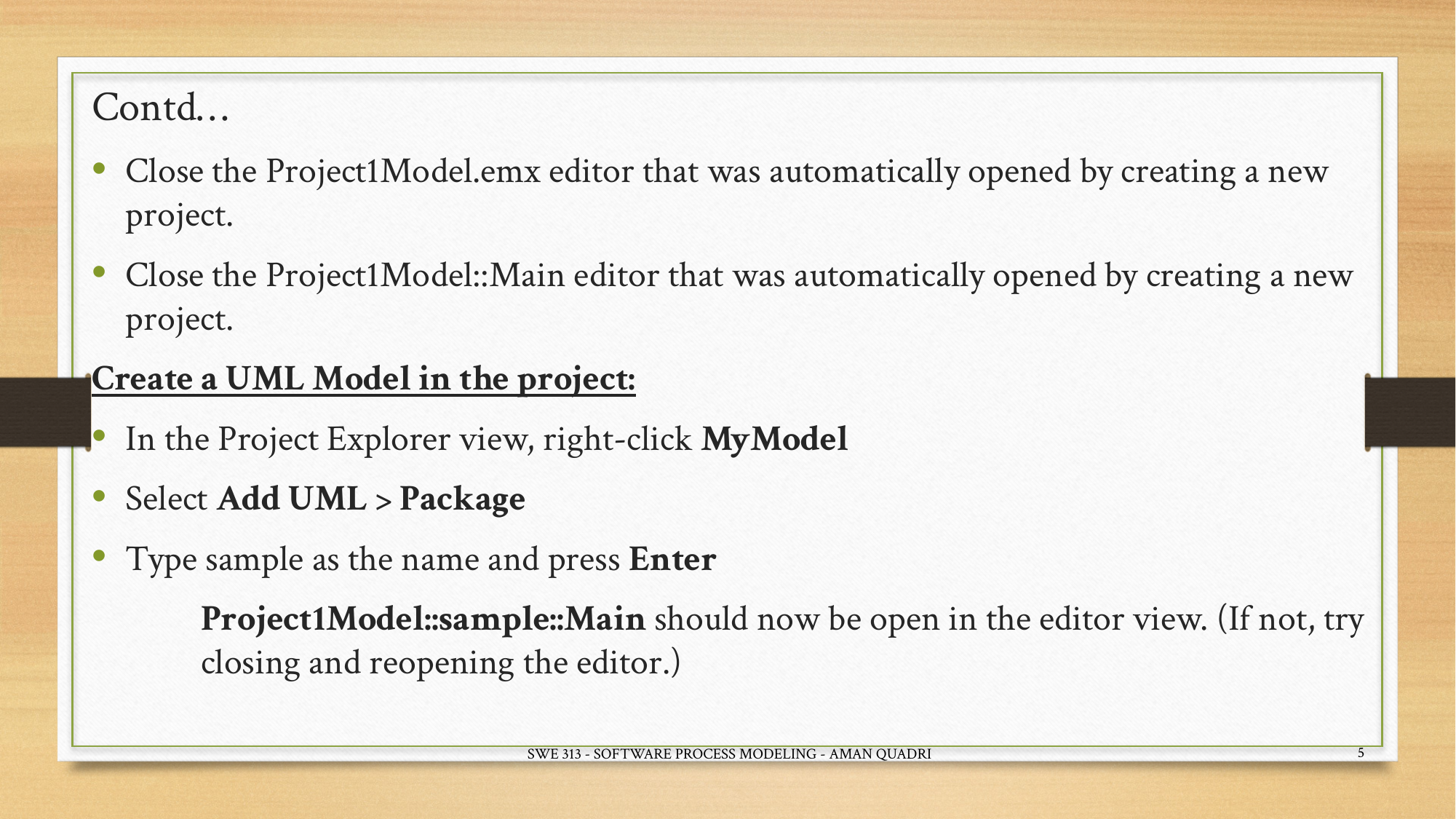

# Contd…
Close the Project1Model.emx editor that was automatically opened by creating a new project.
Close the Project1Model::Main editor that was automatically opened by creating a new project.
Create a UML Model in the project:
In the Project Explorer view, right-click MyModel
Select Add UML > Package
Type sample as the name and press Enter
	Project1Model::sample::Main should now be open in the editor view. (If not, try 	closing and reopening the editor.)
5
SWE 313 - SOFTWARE PROCESS MODELING - AMAN QUADRI